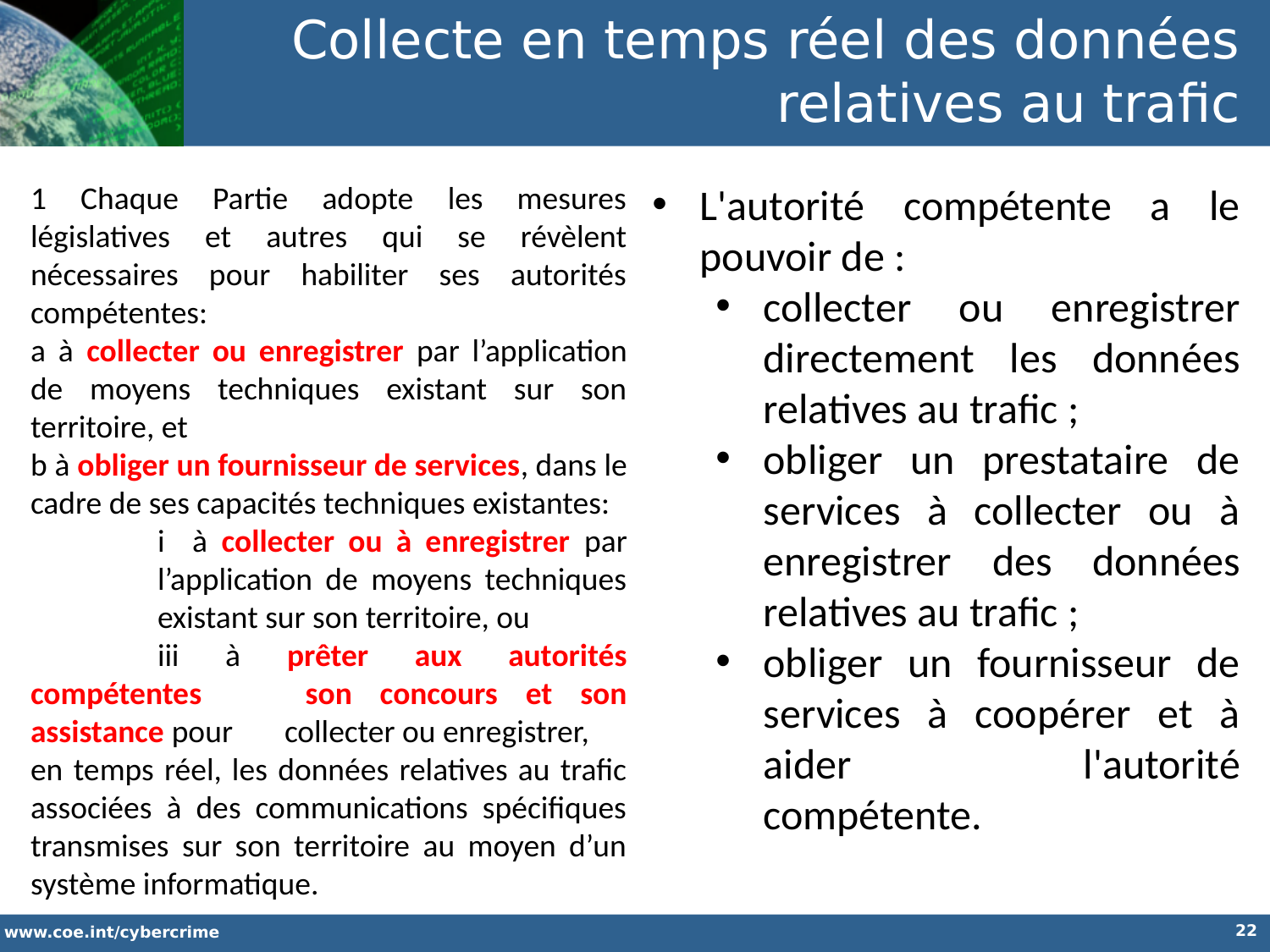

Collecte en temps réel des données relatives au trafic
1 Chaque Partie adopte les mesures législatives et autres qui se révèlent nécessaires pour habiliter ses autorités compétentes:
a à collecter ou enregistrer par l’application de moyens techniques existant sur son territoire, et
b à obliger un fournisseur de services, dans le cadre de ses capacités techniques existantes:
	i  à collecter ou à enregistrer par 	l’application de moyens techniques 	existant sur son territoire, ou
	iii à prêter aux autorités compétentes 	son concours et son assistance pour 	collecter ou enregistrer,
en temps réel, les données relatives au trafic associées à des communications spécifiques transmises sur son territoire au moyen d’un système informatique.
L'autorité compétente a le pouvoir de :
collecter ou enregistrer directement les données relatives au trafic ;
obliger un prestataire de services à collecter ou à enregistrer des données relatives au trafic ;
obliger un fournisseur de services à coopérer et à aider l'autorité compétente.